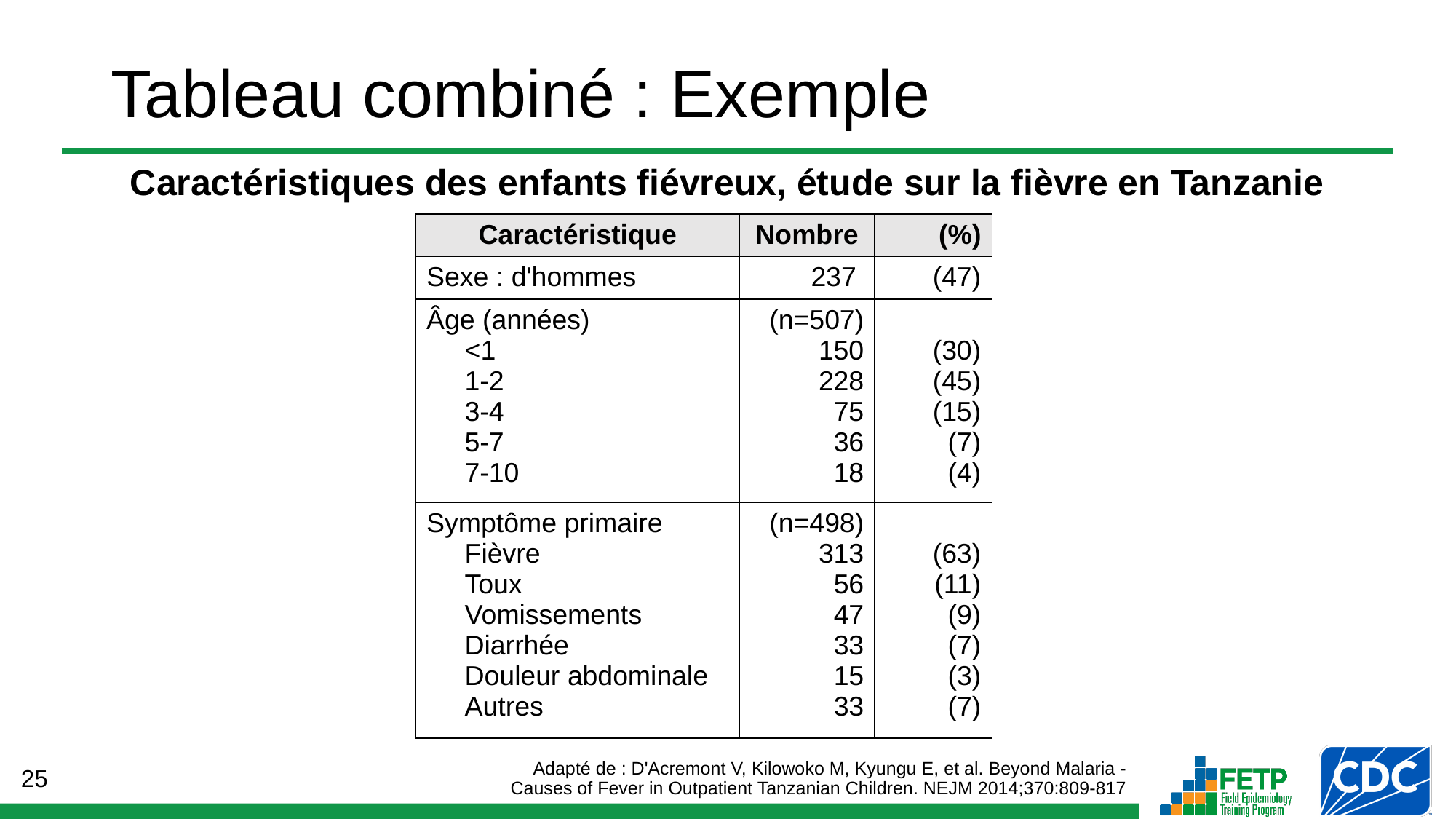

# Tableau combiné : Exemple
Caractéristiques des enfants fiévreux, étude sur la fièvre en Tanzanie
| Caractéristique | Nombre | (%) |
| --- | --- | --- |
| Sexe : d'hommes | 237 | (47) |
| Âge (années) <1 1-2 3-4 5-7 7-10 | (n=507) 150 228 75 36 18 | (30) (45) (15) (7) (4) |
| Symptôme primaire Fièvre Toux Vomissements Diarrhée Douleur abdominale Autres | (n=498) 313 56 47 33 15 33 | (63) (11) (9) (7) (3) (7) |
Adapté de : D'Acremont V, Kilowoko M, Kyungu E, et al. Beyond Malaria - Causes of Fever in Outpatient Tanzanian Children. NEJM 2014;370:809-817